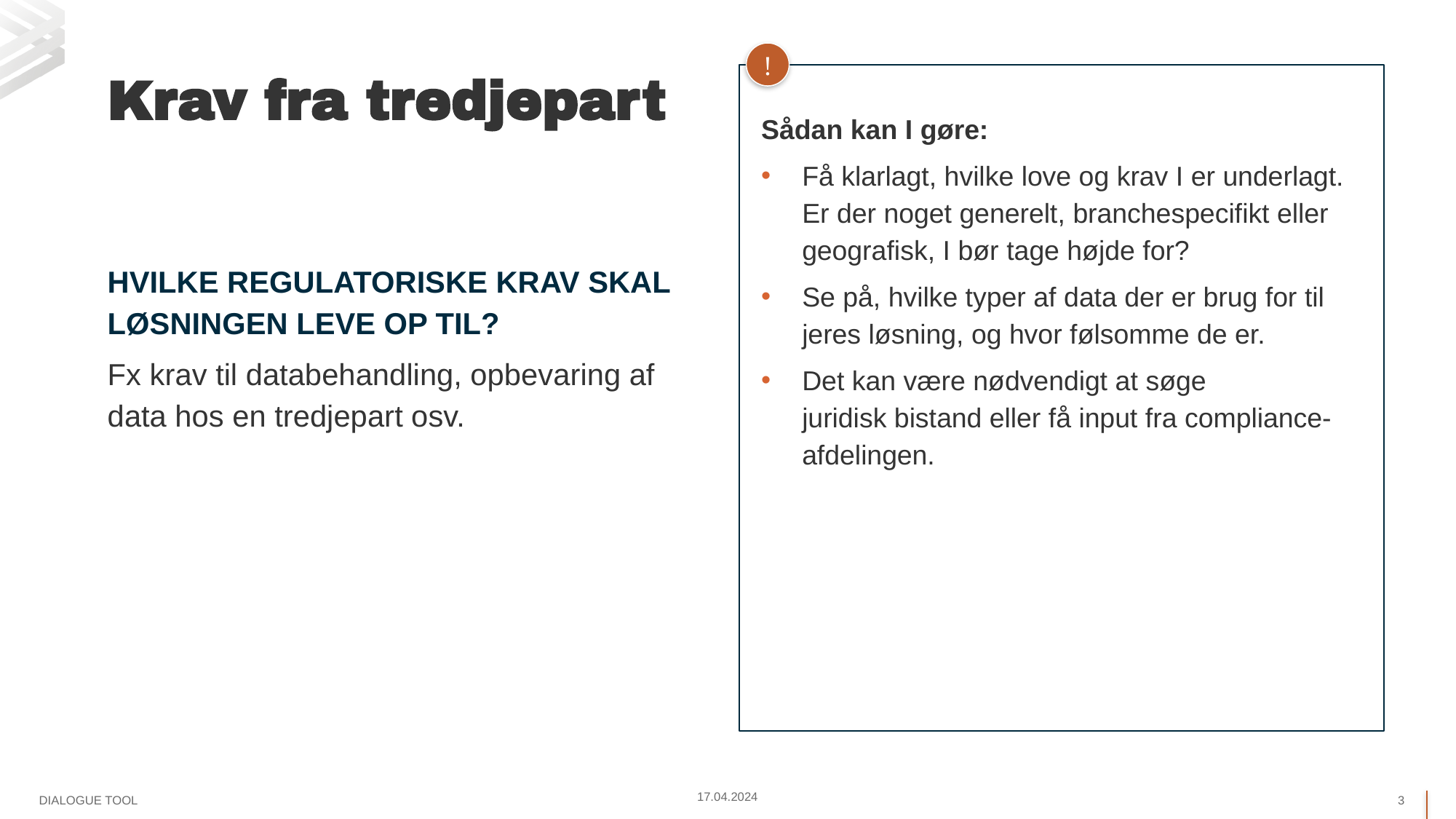

!
# Krav fra tredjepart
Sådan kan I gøre:
Få klarlagt, hvilke love og krav I er underlagt. Er der noget generelt, branchespecifikt eller geografisk, I bør tage højde for?
Se på, hvilke typer af data der er brug for til jeres løsning, og hvor følsomme de er.
Det kan være nødvendigt at søge juridisk bistand eller få input fra compliance-afdelingen.
Hvilke regulatoriske krav skal løsningen leve op til?
Fx krav til databehandling, opbevaring af data hos en tredjepart osv.

17.04.2024
3
DIALOGUE TOOL